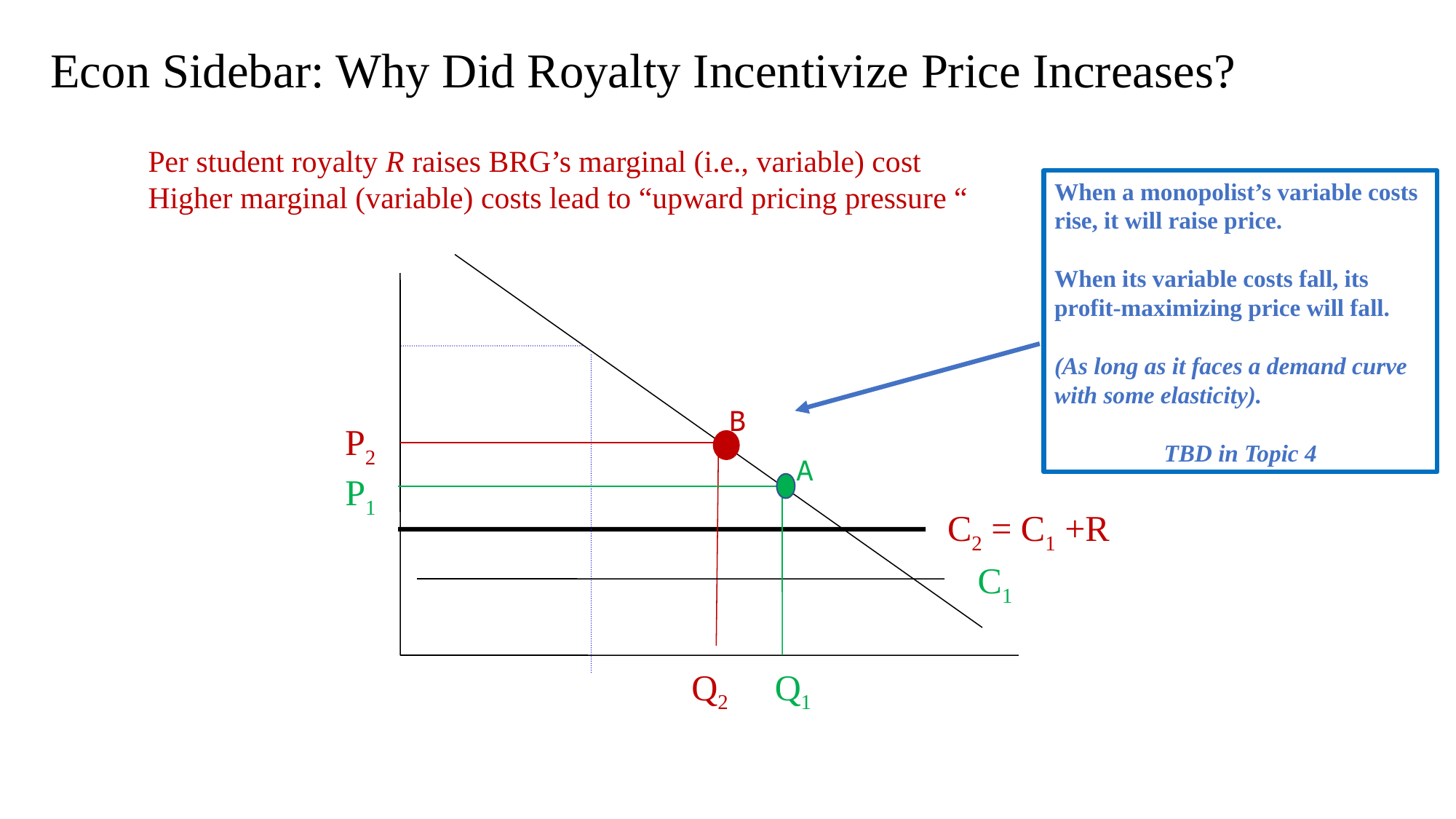

#
Econ Sidebar: Why Did Royalty Incentivize Price Increases?
Per student royalty R raises BRG’s marginal (i.e., variable) cost
Higher marginal (variable) costs lead to “upward pricing pressure “

When a monopolist’s variable costs rise, it will raise price.
When its variable costs fall, its profit-maximizing price will fall.
(As long as it faces a demand curve with some elasticity).

TBD in Topic 4

B
P2

A
P1

C2 = C1 +R

C1

Q1
Q2